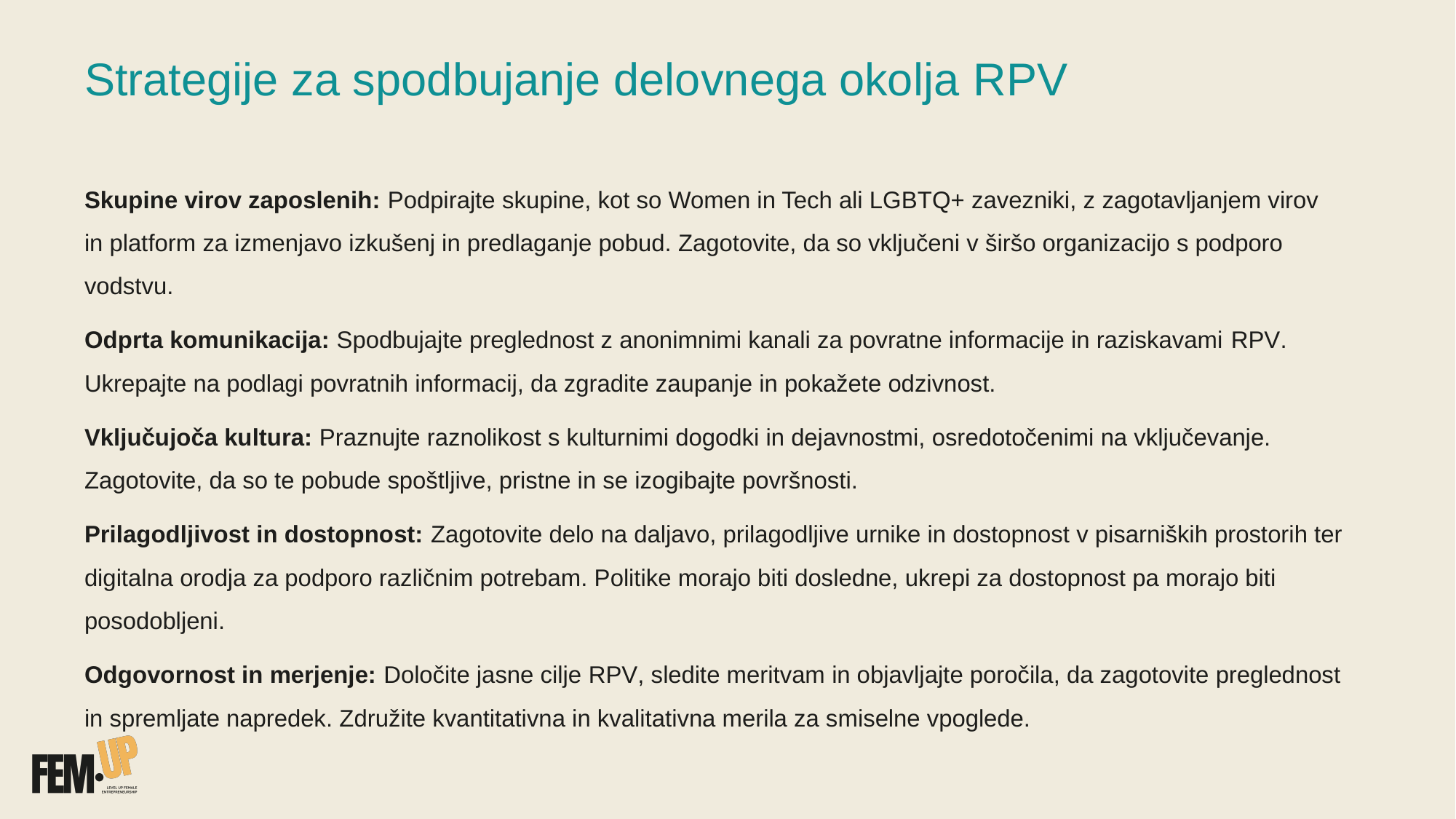

Strategije za spodbujanje delovnega okolja RPV

Skupine virov zaposlenih: Podpirajte skupine, kot so Women in Tech ali LGBTQ+ zavezniki, z zagotavljanjem virov in platform za izmenjavo izkušenj in predlaganje pobud. Zagotovite, da so vključeni v širšo organizacijo s podporo vodstvu.
Odprta komunikacija: Spodbujajte preglednost z anonimnimi kanali za povratne informacije in raziskavami RPV. Ukrepajte na podlagi povratnih informacij, da zgradite zaupanje in pokažete odzivnost.
Vključujoča kultura: Praznujte raznolikost s kulturnimi dogodki in dejavnostmi, osredotočenimi na vključevanje. Zagotovite, da so te pobude spoštljive, pristne in se izogibajte površnosti.
Prilagodljivost in dostopnost: Zagotovite delo na daljavo, prilagodljive urnike in dostopnost v pisarniških prostorih ter digitalna orodja za podporo različnim potrebam. Politike morajo biti dosledne, ukrepi za dostopnost pa morajo biti posodobljeni.
Odgovornost in merjenje: Določite jasne cilje RPV, sledite meritvam in objavljajte poročila, da zagotovite preglednost in spremljate napredek. Združite kvantitativna in kvalitativna merila za smiselne vpoglede.